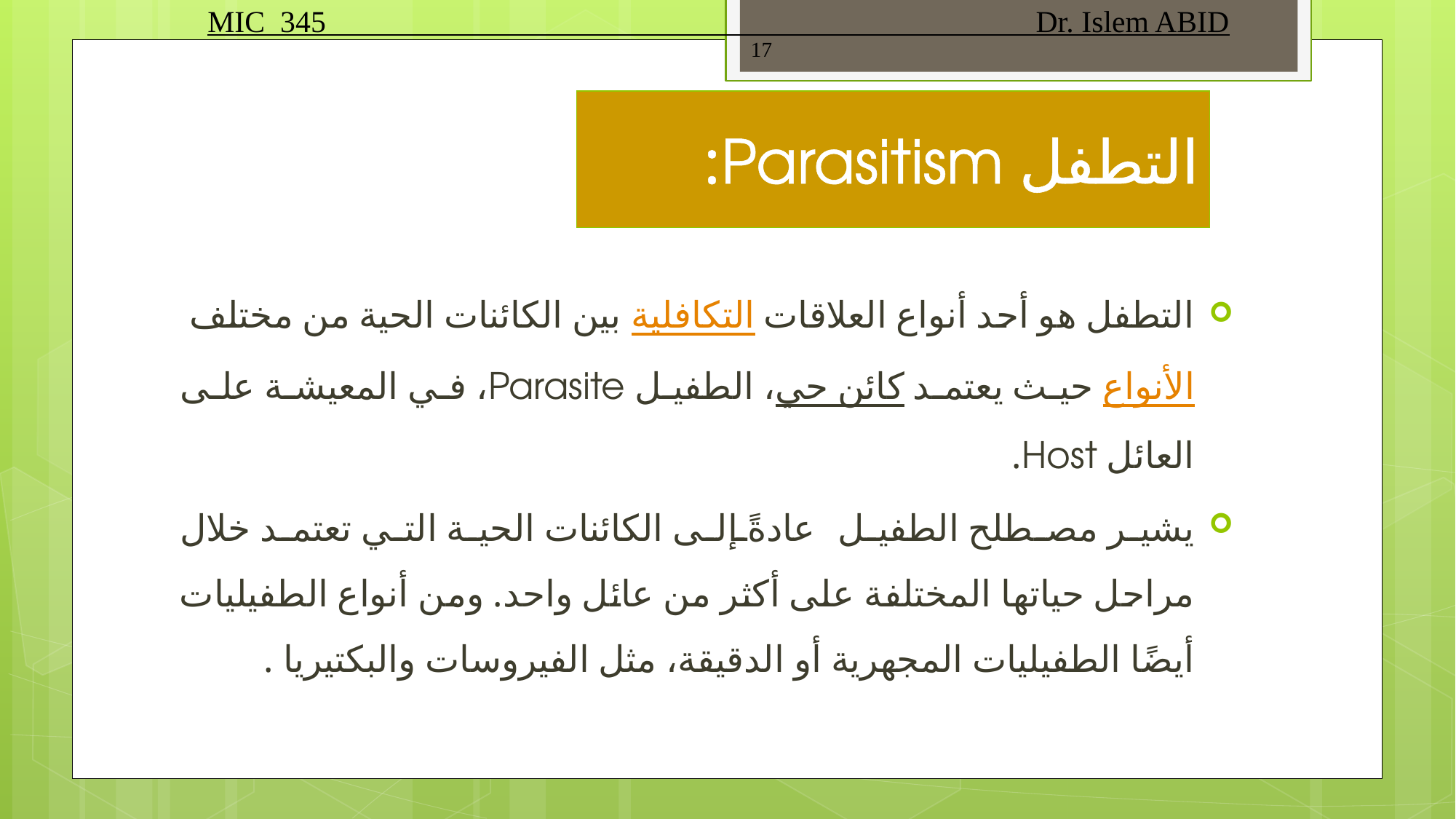

MIC  345                                                                                             Dr. Islem ABID
17
التطفل Parasitism:
التطفل هو أحد أنواع العلاقات التكافلية بين الكائنات الحية من مختلف الأنواع حيث يعتمد كائن حي، الطفيل Parasite، في المعيشة على العائل Host.
يشير مصطلح الطفيل عادةً إلى الكائنات الحية التي تعتمد خلال مراحل حياتها المختلفة على أكثر من عائل واحد. ومن أنواع الطفيليات أيضًا الطفيليات المجهرية أو الدقيقة، مثل الفيروسات والبكتيريا .